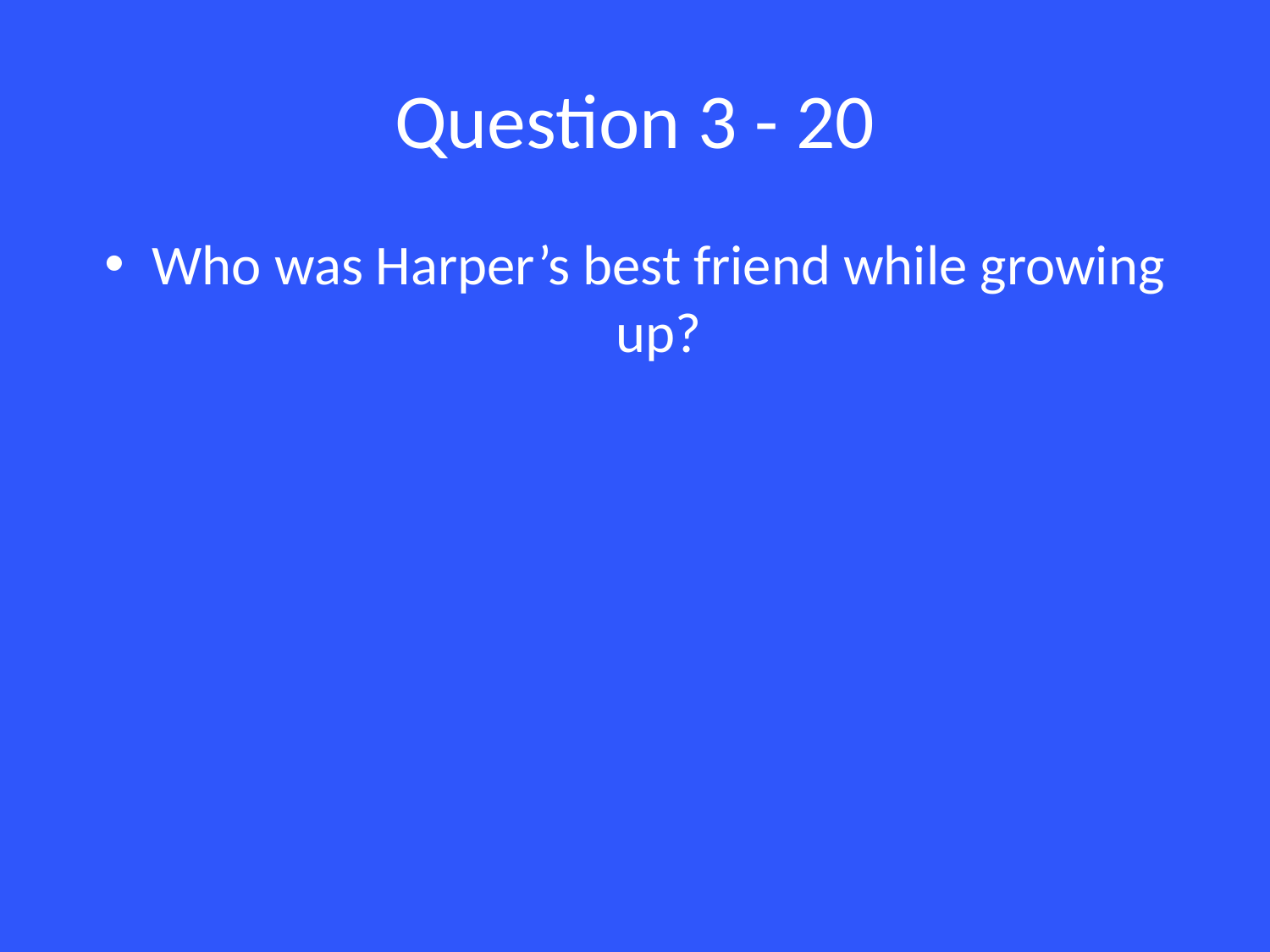

# Question 3 - 20
Who was Harper’s best friend while growing up?